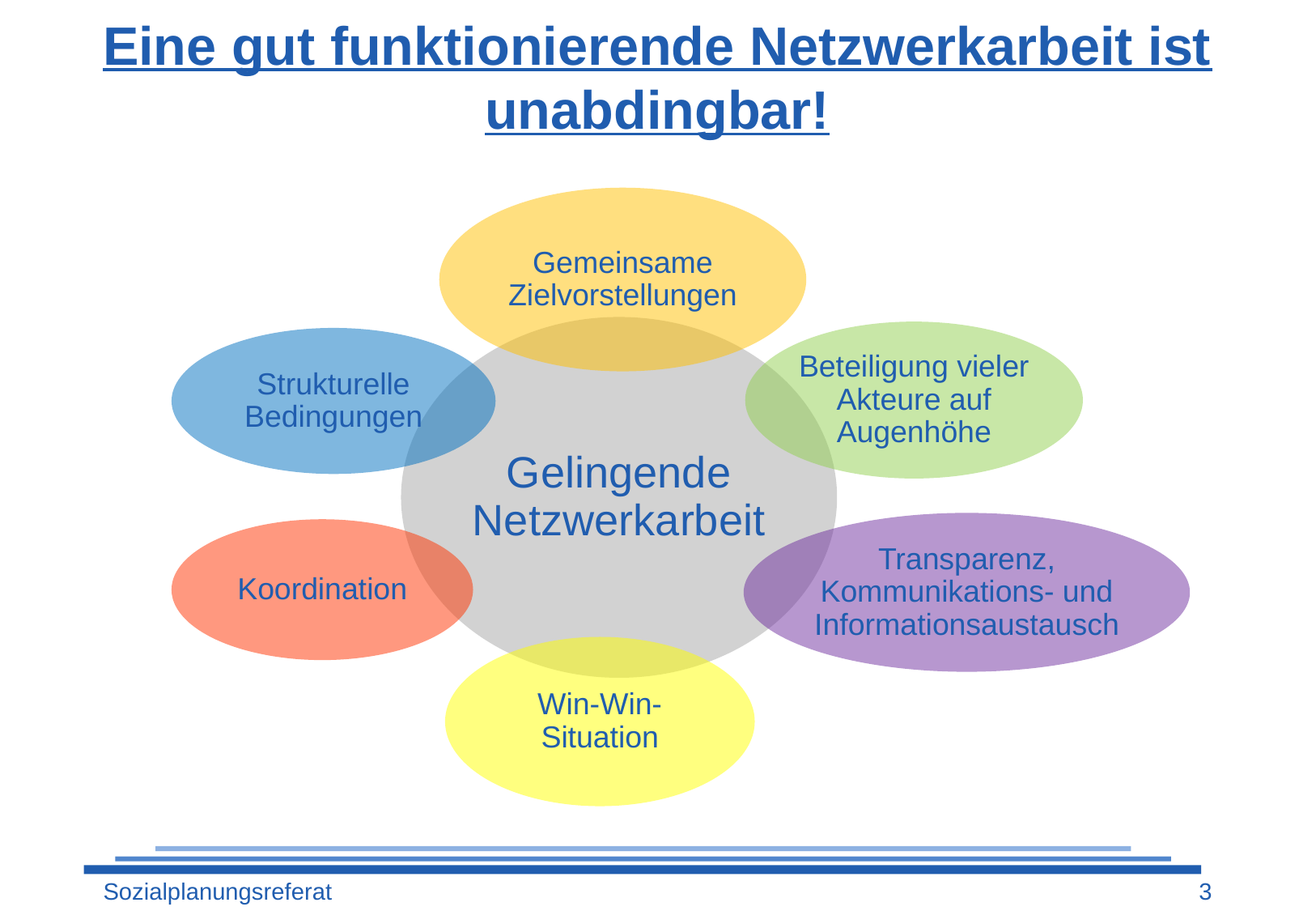

# Eine gut funktionierende Netzwerkarbeit ist unabdingbar!
Gelingende Netzwerkarbeit
Gemeinsame Zielvorstellungen
Beteiligung vieler Akteure auf Augenhöhe
Transparenz, Kommunikations- und Informationsaustausch
Win-Win-Situation
Koordination
Strukturelle Bedingungen
Sozialplanungsreferat
3